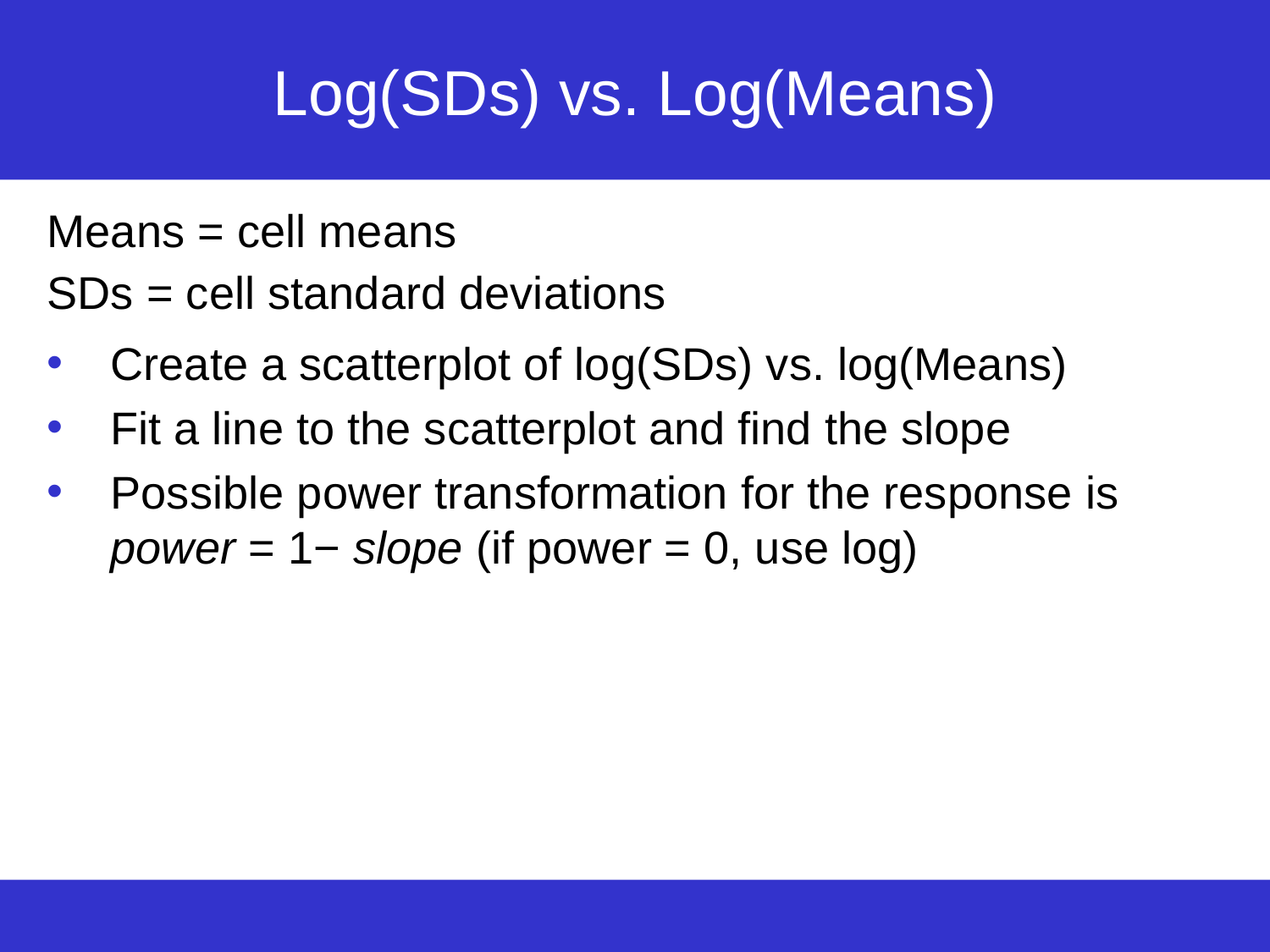

# Log(SDs) vs. Log(Means)
Means = cell means
SDs = cell standard deviations
Create a scatterplot of log(SDs) vs. log(Means)
Fit a line to the scatterplot and find the slope
Possible power transformation for the response is power = 1− slope (if power = 0, use log)